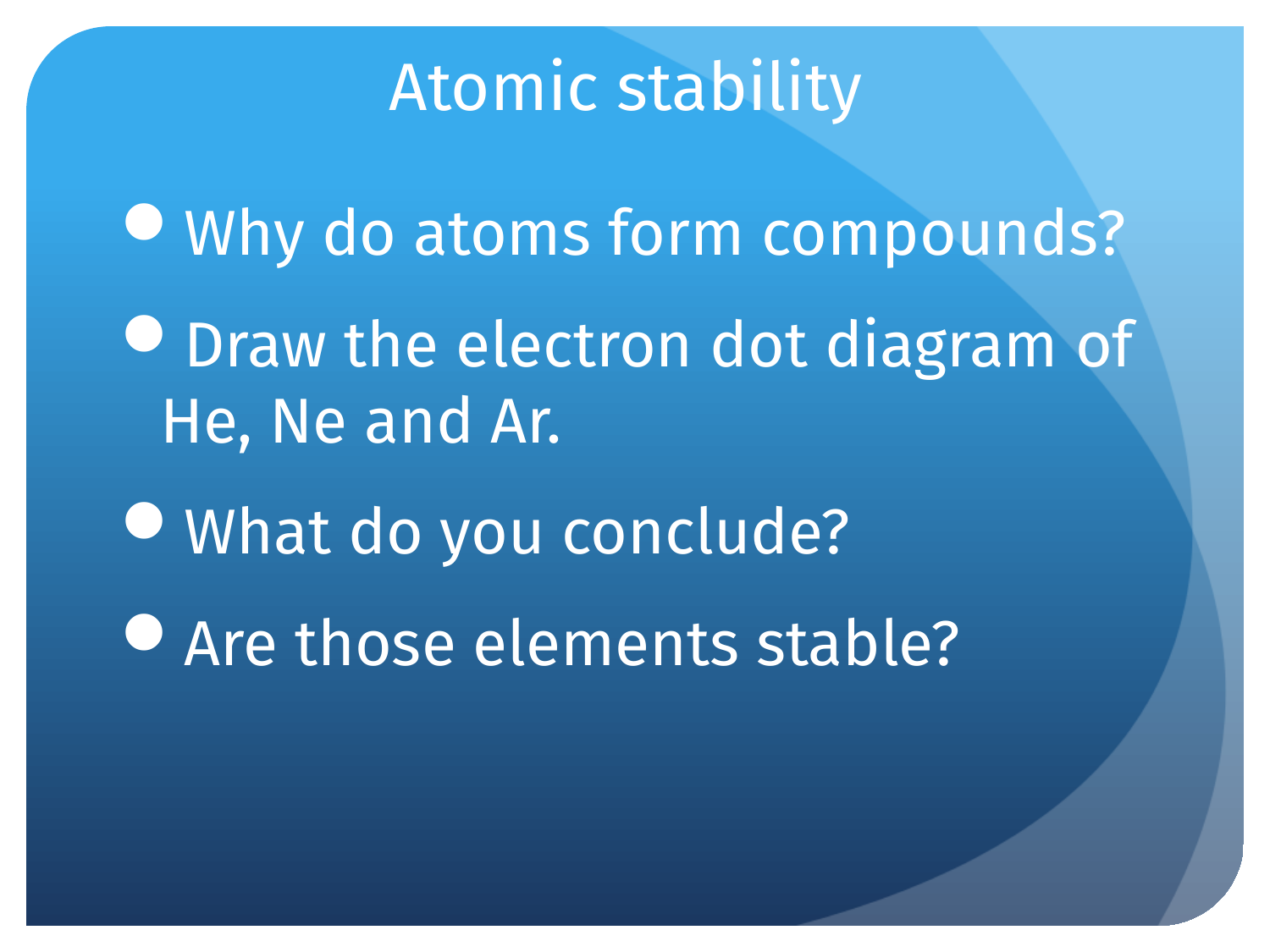

# Atomic stability
Why do atoms form compounds?
Draw the electron dot diagram of He, Ne and Ar.
What do you conclude?
Are those elements stable?